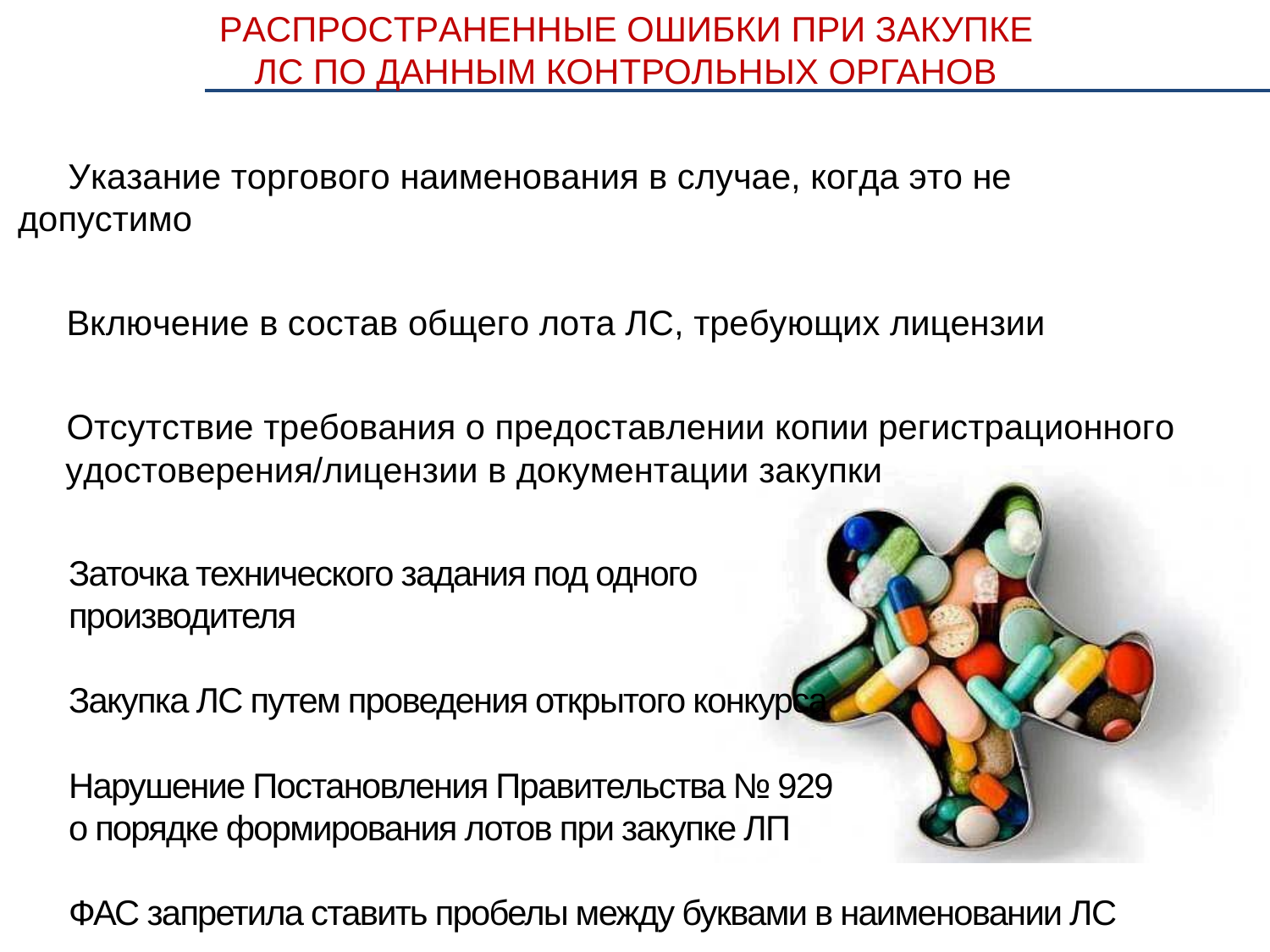

РАСПРОСТРАНЕННЫЕ ОШИБКИ ПРИ ЗАКУПКЕ
ЛС ПО ДАННЫМ КОНТРОЛЬНЫХ ОРГАНОВ

      Указание торгового наименования в случае, когда это не допустимо

     Включение в состав общего лота ЛС, требующих лицензии

     Отсутствие требования о предоставлении копии регистрационного
удостоверения/лицензии в документации закупки

      Заточка технического задания под одного
      производителя

      Закупка ЛС путем проведения открытого конкурса

      Нарушение Постановления Правительства № 929
      о порядке формирования лотов при закупке ЛП

      ФАС запретила ставить пробелы между буквами в наименовании ЛС